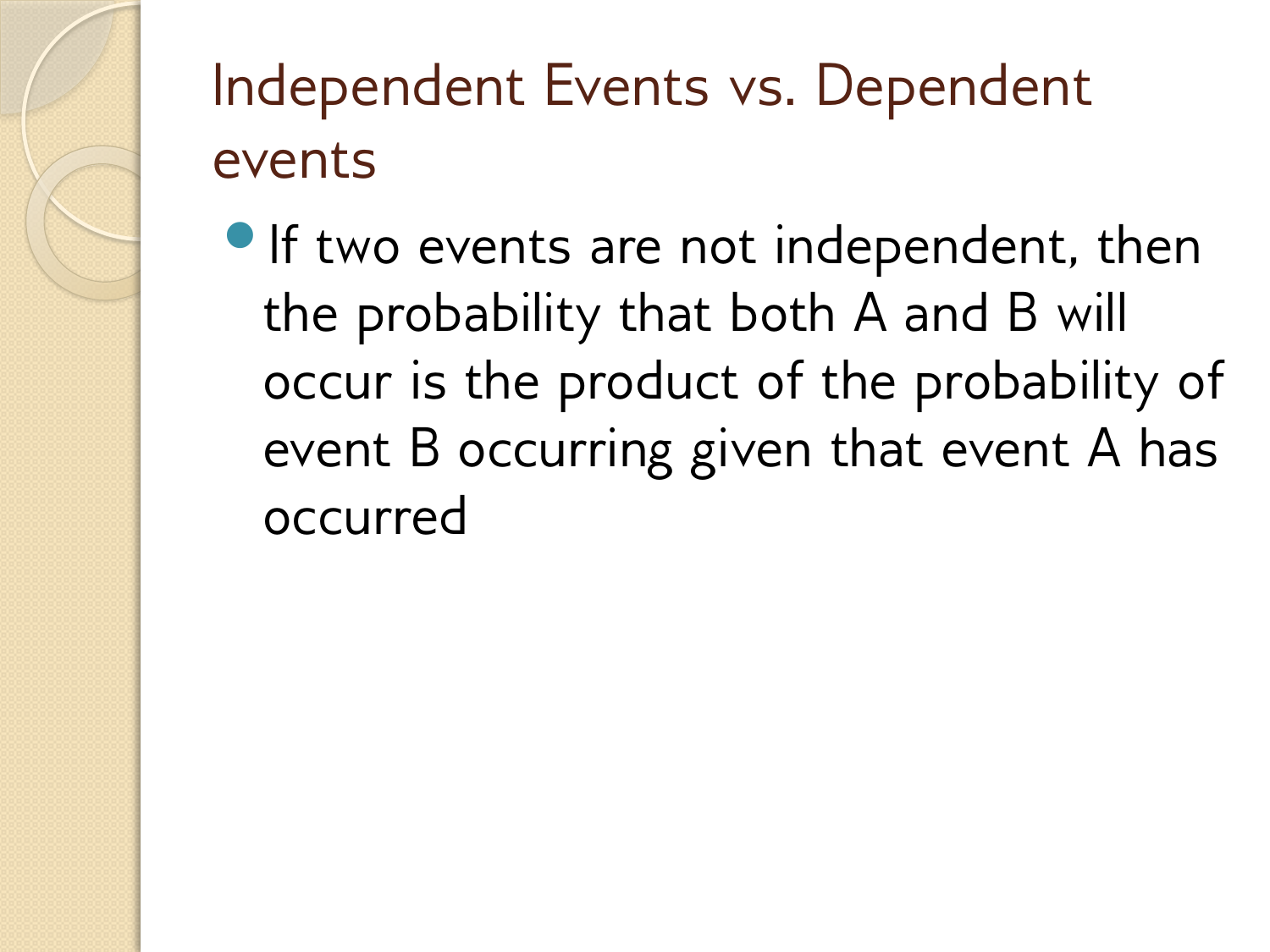

# Independent Events vs. Dependent events
If two events are not independent, then the probability that both A and B will occur is the product of the probability of event B occurring given that event A has occurred